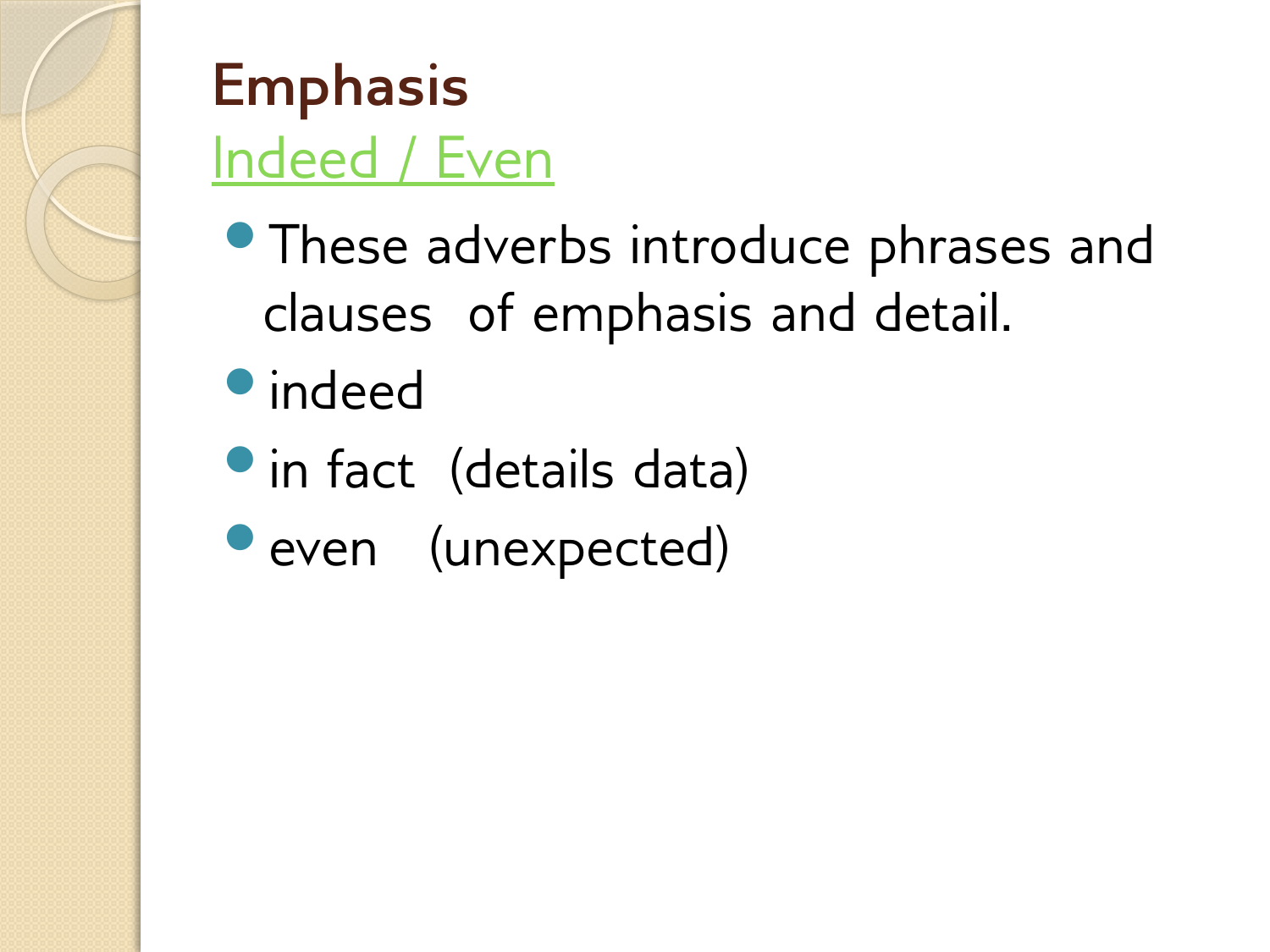

# Emphasis Indeed / Even
These adverbs introduce phrases and clauses  of emphasis and detail.
indeed
in fact  (details data)
even   (unexpected)